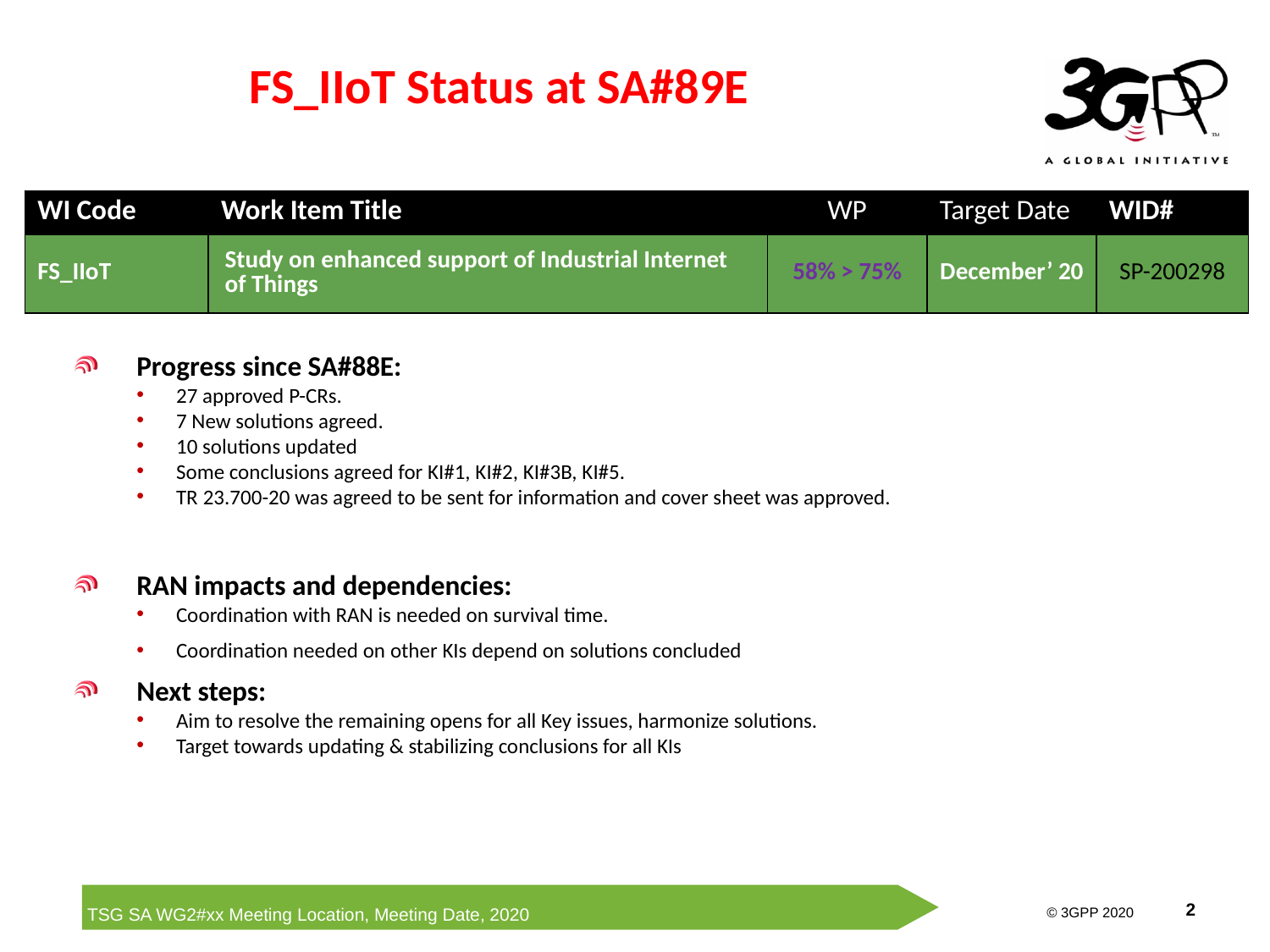

# FS_IIoT Status at SA#89E
| WI Code | Work Item Title | WP | Target Date | WID# |
| --- | --- | --- | --- | --- |
| FS\_IIoT | Study on enhanced support of Industrial Internet of Things | 58% > 75% | December’ 20 | SP-200298 |
Progress since SA#88E:
27 approved P-CRs.
7 New solutions agreed.
10 solutions updated
Some conclusions agreed for KI#1, KI#2, KI#3B, KI#5.
TR 23.700-20 was agreed to be sent for information and cover sheet was approved.

RAN impacts and dependencies:
Coordination with RAN is needed on survival time.
Coordination needed on other KIs depend on solutions concluded
Next steps:
Aim to resolve the remaining opens for all Key issues, harmonize solutions.
Target towards updating & stabilizing conclusions for all KIs